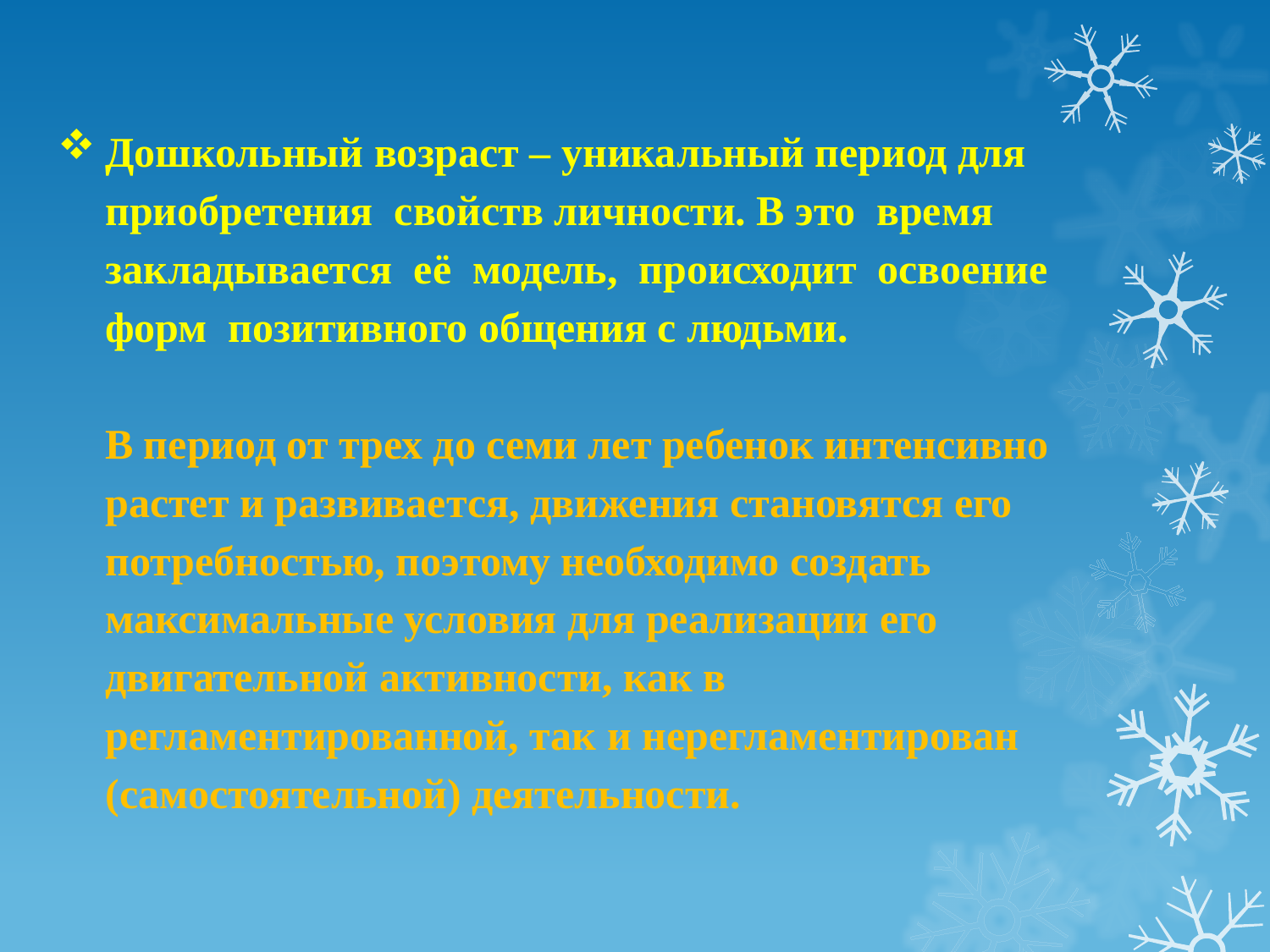

# Дошкольный возраст – уникальный период для  приобретения  свойств личности. В это  время закладывается  её  модель,  происходит  освоение  форм  позитивного общения с людьми. В период от трех до семи лет ребенок интенсивно растет и развивается, движения становятся его потребностью, поэтому необходимо создать максимальные условия для реализации его двигательной активности, как в регламентированной, так и нерегламентирован (самостоятельной) деятельности.